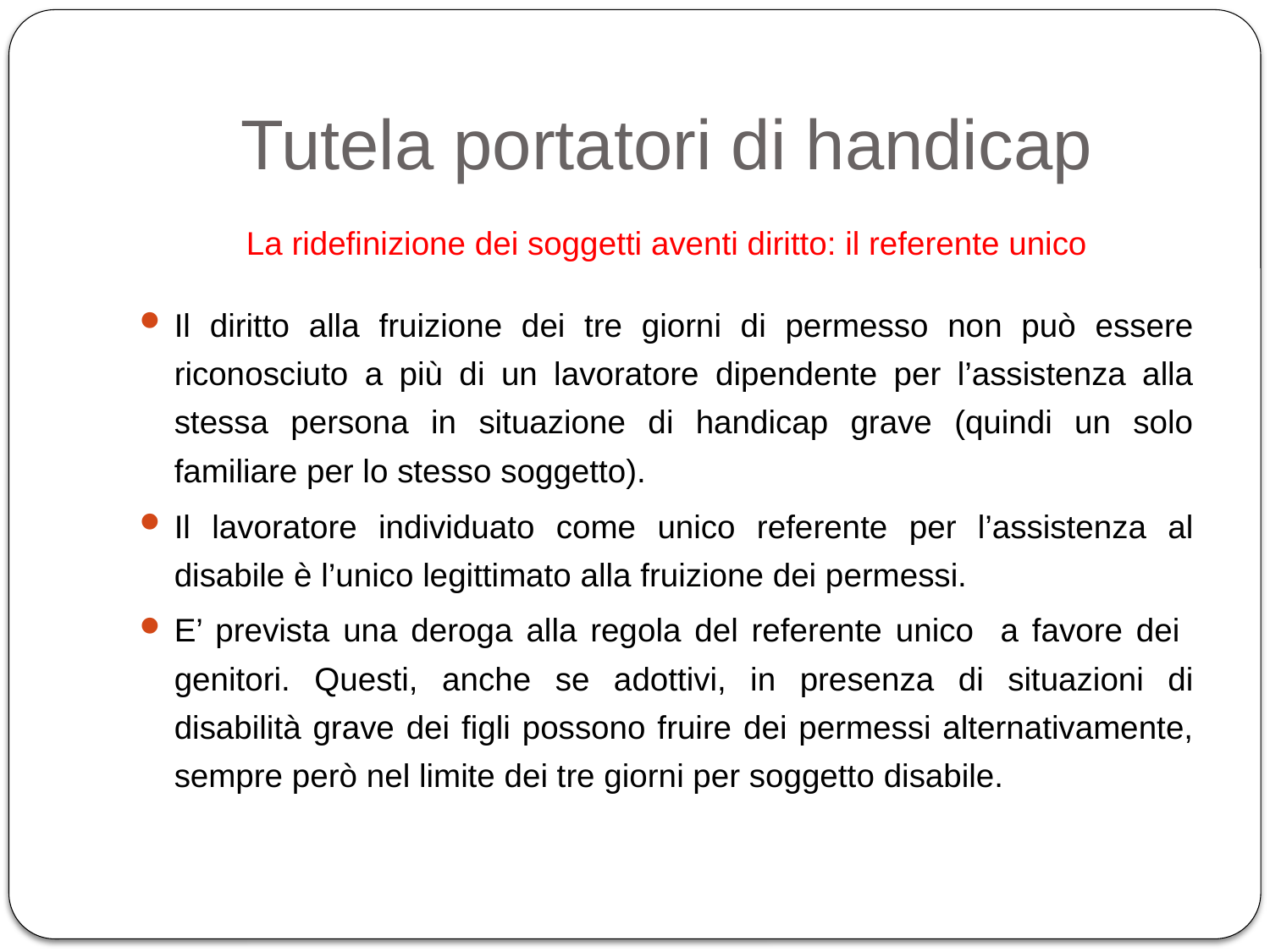

# Tutela portatori di handicap
La ridefinizione dei soggetti aventi diritto: il referente unico

Il diritto alla fruizione dei tre giorni di permesso non può essere riconosciuto a più di un lavoratore dipendente per l’assistenza alla stessa persona in situazione di handicap grave (quindi un solo familiare per lo stesso soggetto).
Il lavoratore individuato come unico referente per l’assistenza al disabile è l’unico legittimato alla fruizione dei permessi.
E’ prevista una deroga alla regola del referente unico  a favore dei  genitori. Questi, anche se adottivi, in presenza di situazioni di disabilità grave dei figli possono fruire dei permessi alternativamente, sempre però nel limite dei tre giorni per soggetto disabile.